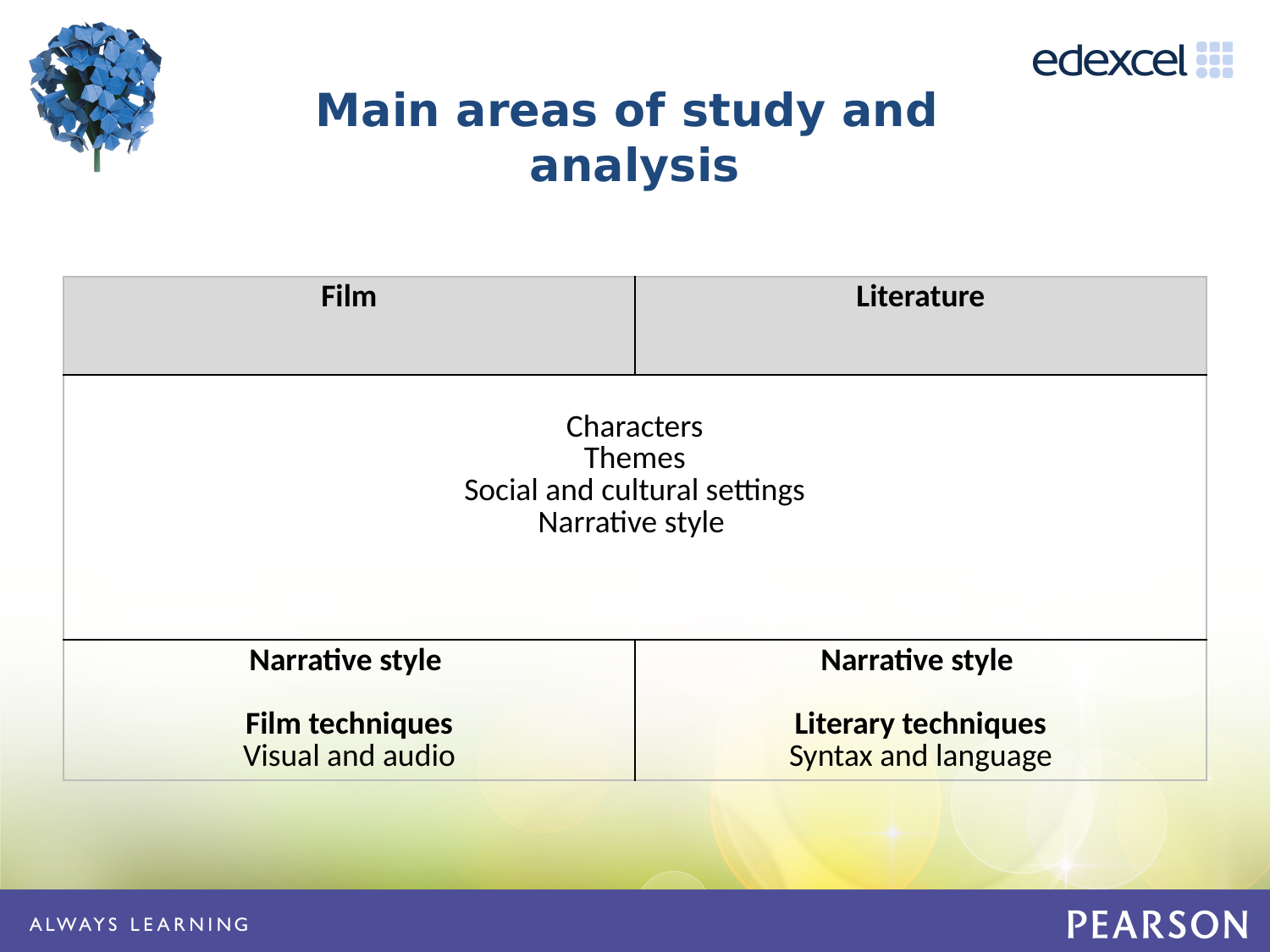

# Main areas of study and analysis
| Film | Literature |
| --- | --- |
| Characters Themes Social and cultural settings Narrative style |  |
| Narrative style Film techniques Visual and audio | Narrative style Literary techniques Syntax and language |